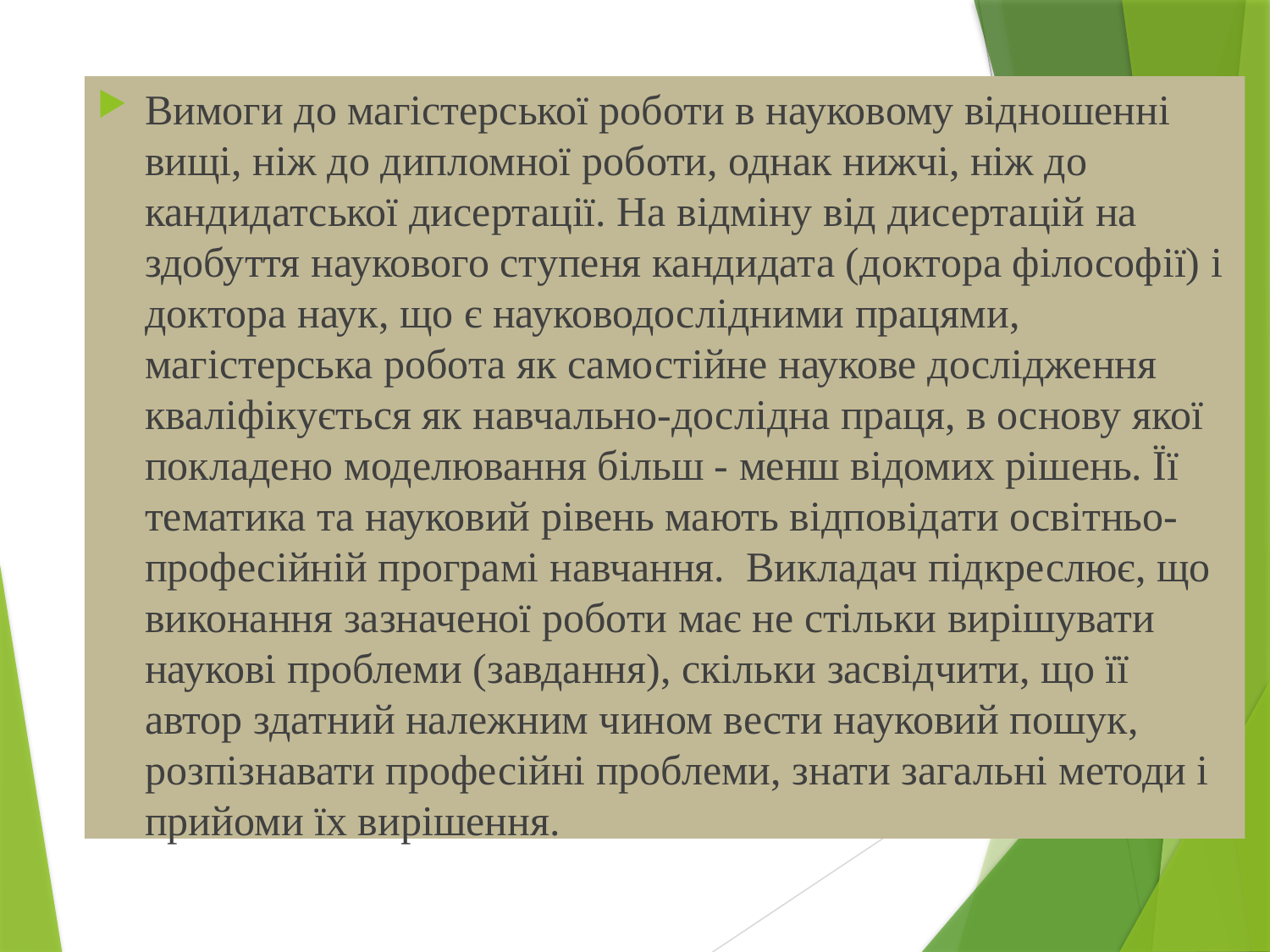

Вимоги до магістерської роботи в науковому відношенні вищі, ніж до дипломної роботи, однак нижчі, ніж до кандидатської дисертації. На відміну від дисертацій на здобуття наукового ступеня кандидата (доктора філософії) і доктора наук, що є науководослідними працями, магістерська робота як самостійне наукове дослідження кваліфікується як навчально-дослідна праця, в основу якої покладено моделювання більш - менш відомих рішень. Її тематика та науковий рівень мають відповідати освітньо-професійній програмі навчання.  Викладач підкреслює, що виконання зазначеної роботи має не стільки вирішувати наукові проблеми (завдання), скільки засвідчити, що її автор здатний належним чином вести науковий пошук, розпізнавати професійні проблеми, знати загальні методи і прийоми їх вирішення.